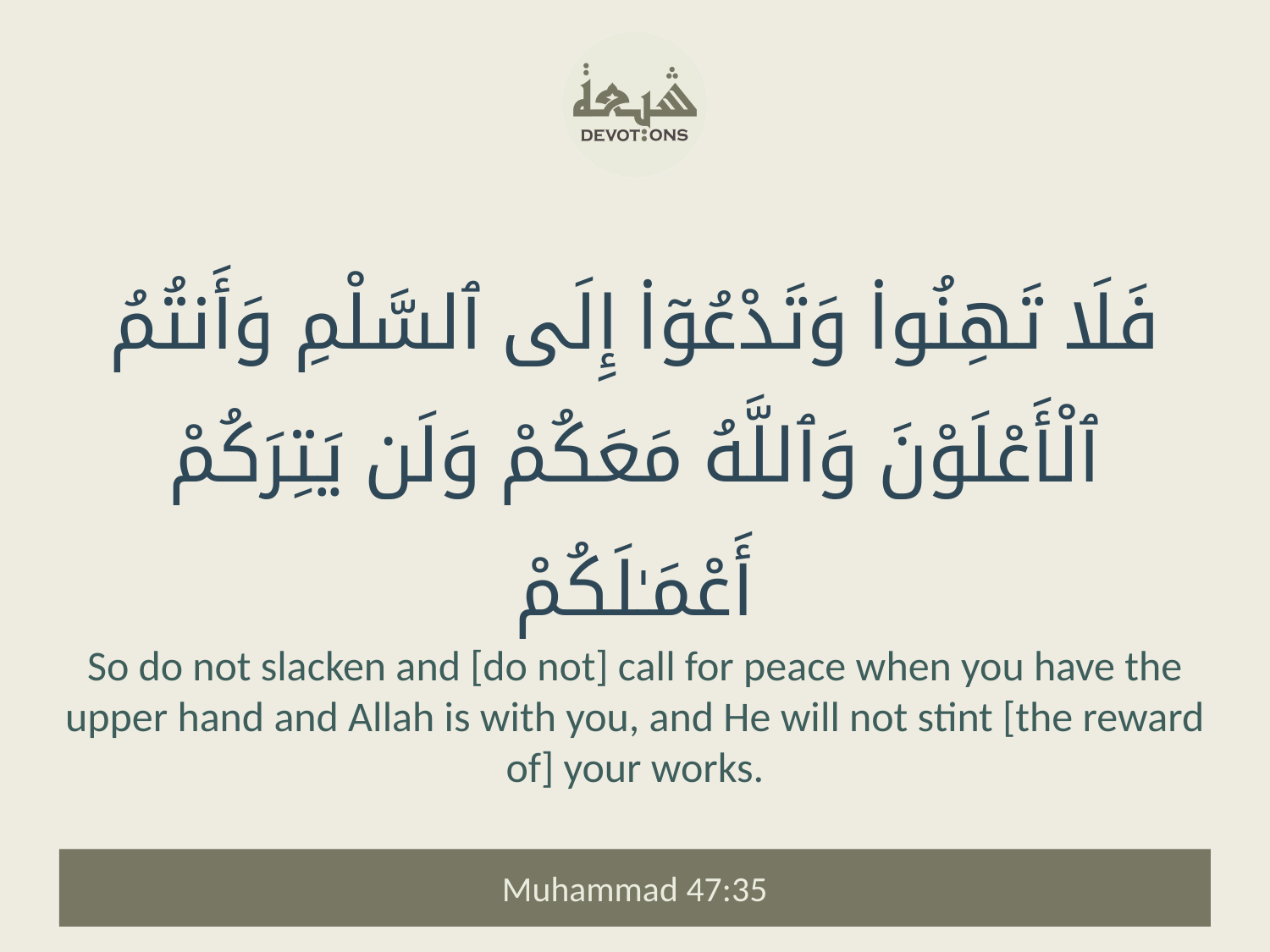

فَلَا تَهِنُوا۟ وَتَدْعُوٓا۟ إِلَى ٱلسَّلْمِ وَأَنتُمُ ٱلْأَعْلَوْنَ وَٱللَّهُ مَعَكُمْ وَلَن يَتِرَكُمْ أَعْمَـٰلَكُمْ
So do not slacken and [do not] call for peace when you have the upper hand and Allah is with you, and He will not stint [the reward of] your works.
Muhammad 47:35